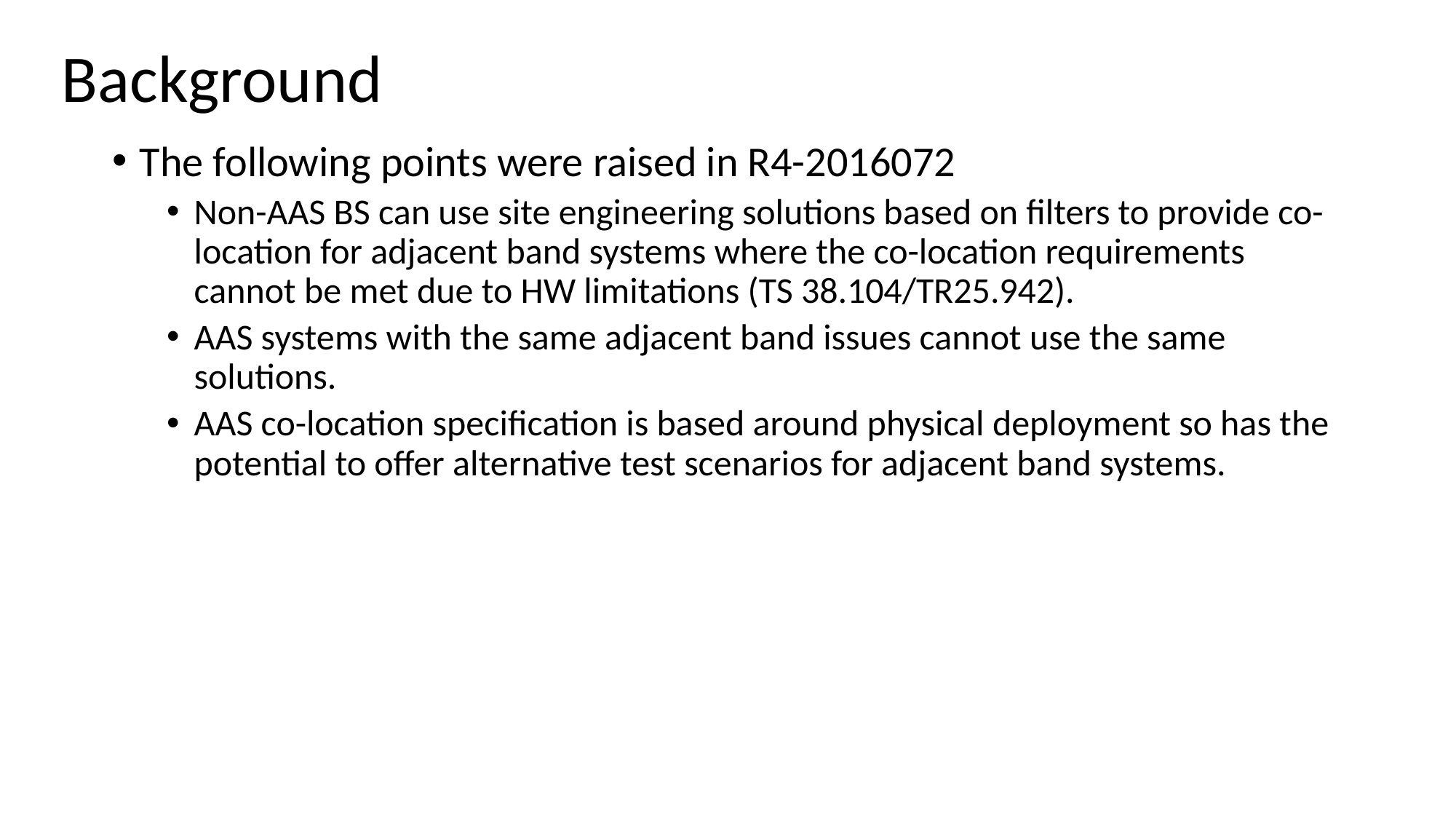

# Background
The following points were raised in R4-2016072
Non-AAS BS can use site engineering solutions based on filters to provide co-location for adjacent band systems where the co-location requirements cannot be met due to HW limitations (TS 38.104/TR25.942).
AAS systems with the same adjacent band issues cannot use the same solutions.
AAS co-location specification is based around physical deployment so has the potential to offer alternative test scenarios for adjacent band systems.